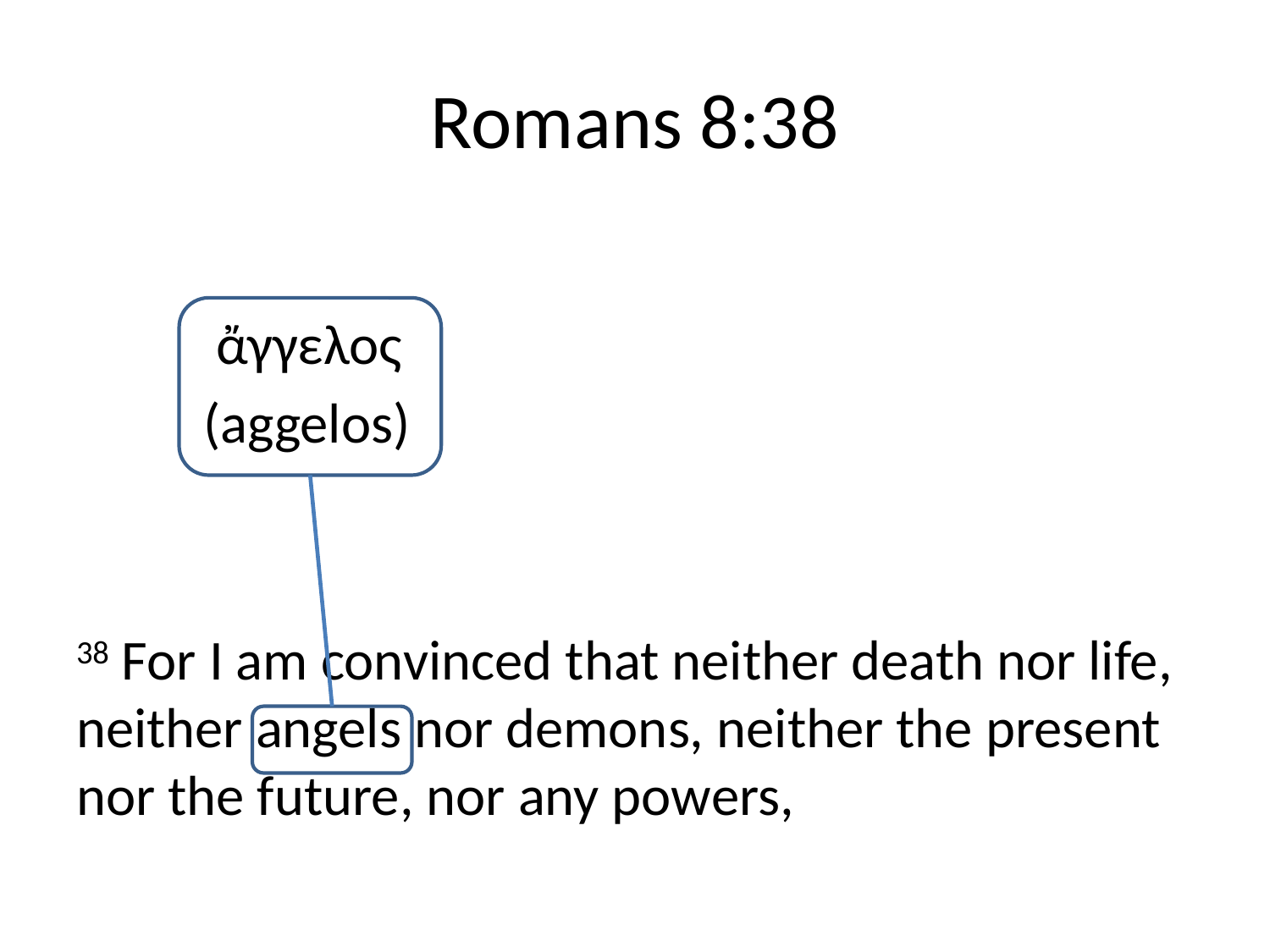

# Romans 8:38

	 ἄγγελος
	(aggelos)

38 For I am convinced that neither death nor life, neither angels nor demons, neither the present nor the future, nor any powers,